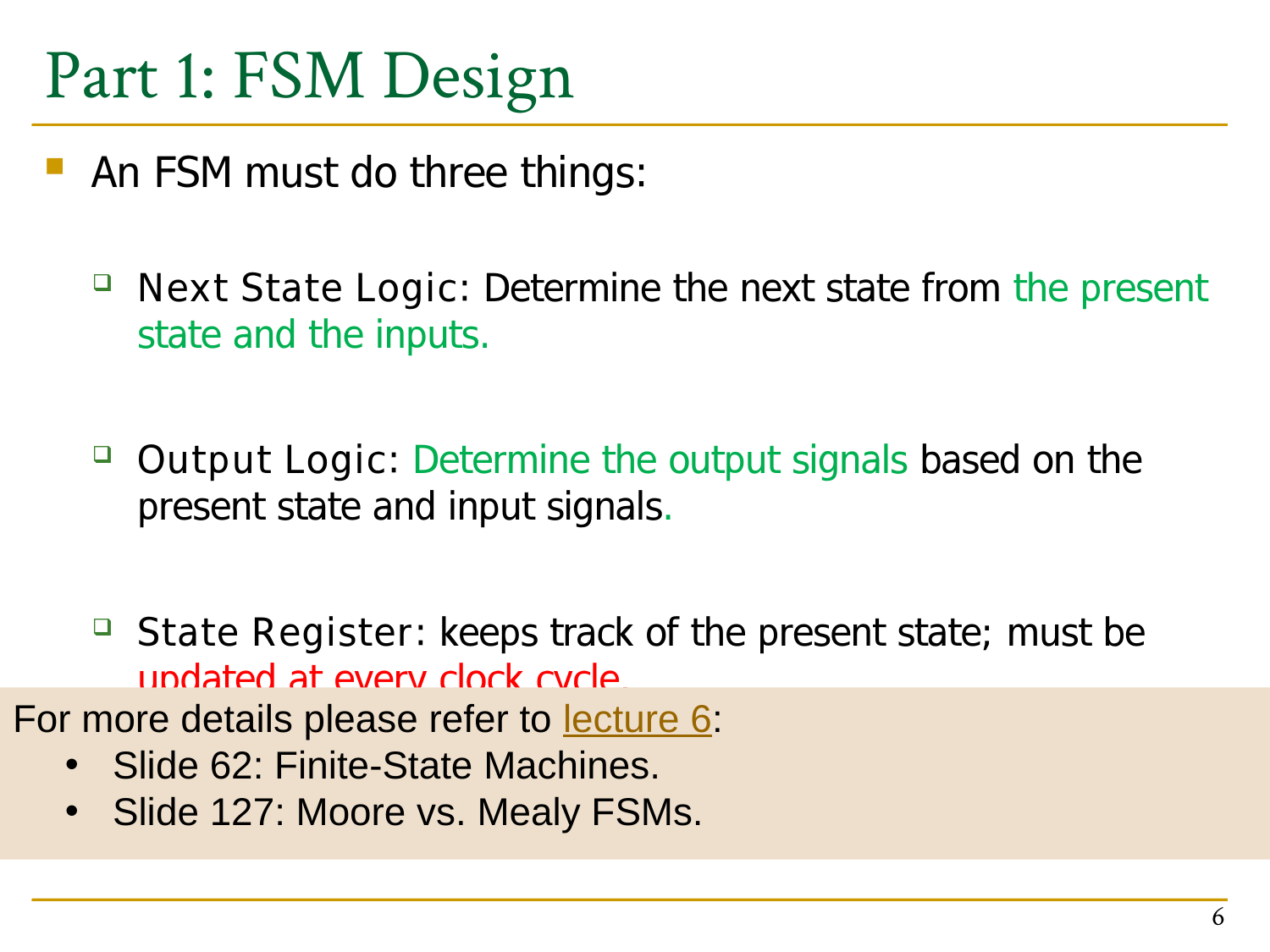

# Part 1: FSM Design
An FSM must do three things:

Next State Logic: Determine the next state from the present state and the inputs.

Output Logic: Determine the output signals based on the present state and input signals.

State Register: keeps track of the present state; must be updated at every clock cycle.

The manual contains the details of this FSM specifications.
For more details please refer to lecture 6:
Slide 62: Finite-State Machines.
Slide 127: Moore vs. Mealy FSMs.
6